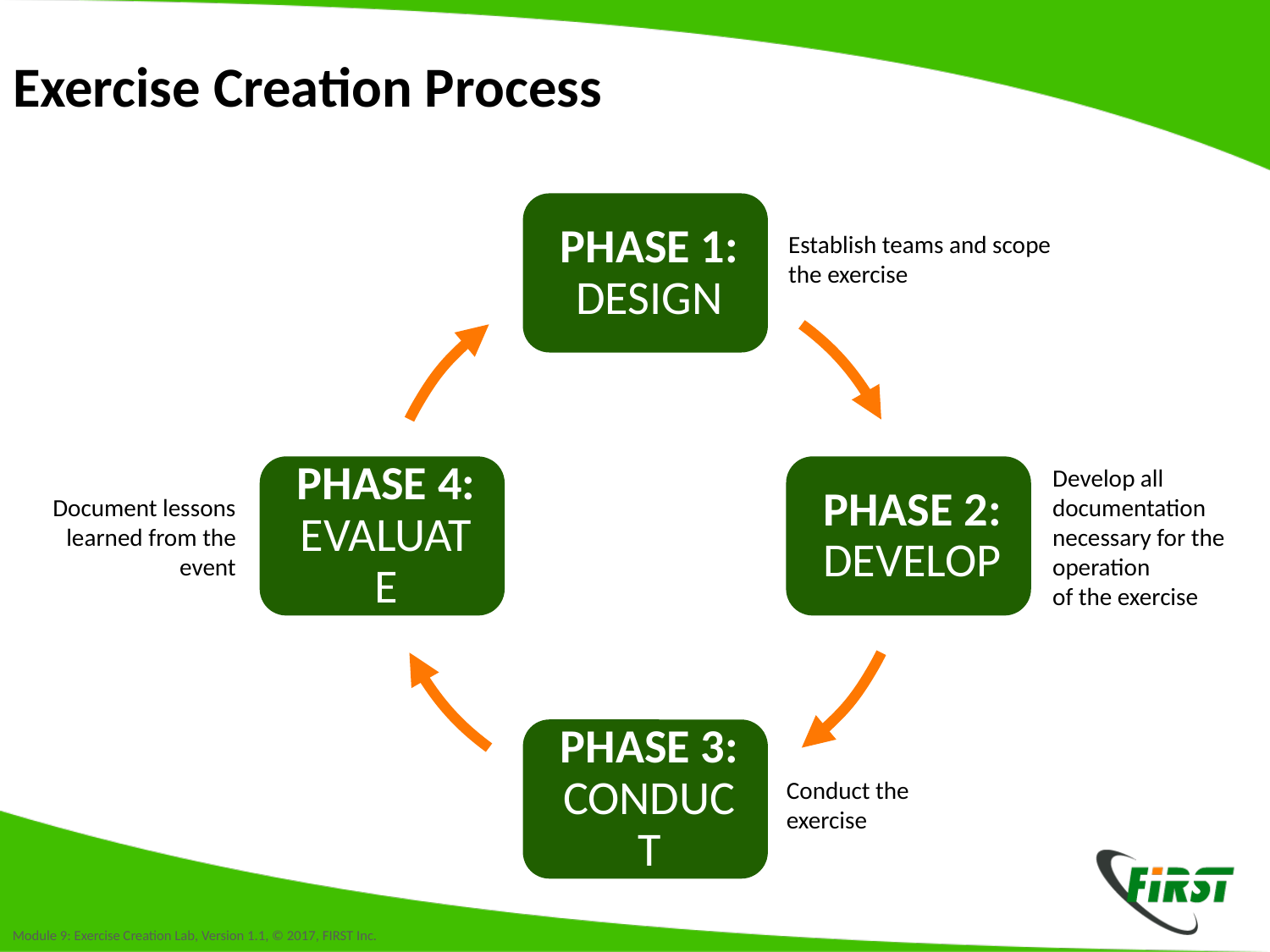

Exercise Creation Process
PHASE 1: DESIGN
PHASE 2: DEVELOP
PHASE 3: CONDUCT
PHASE 4: EVALUATE
Establish teams and scope the exercise
Develop all documentation necessary for the operation
of the exercise
Document lessons learned from the event
Conduct the
exercise